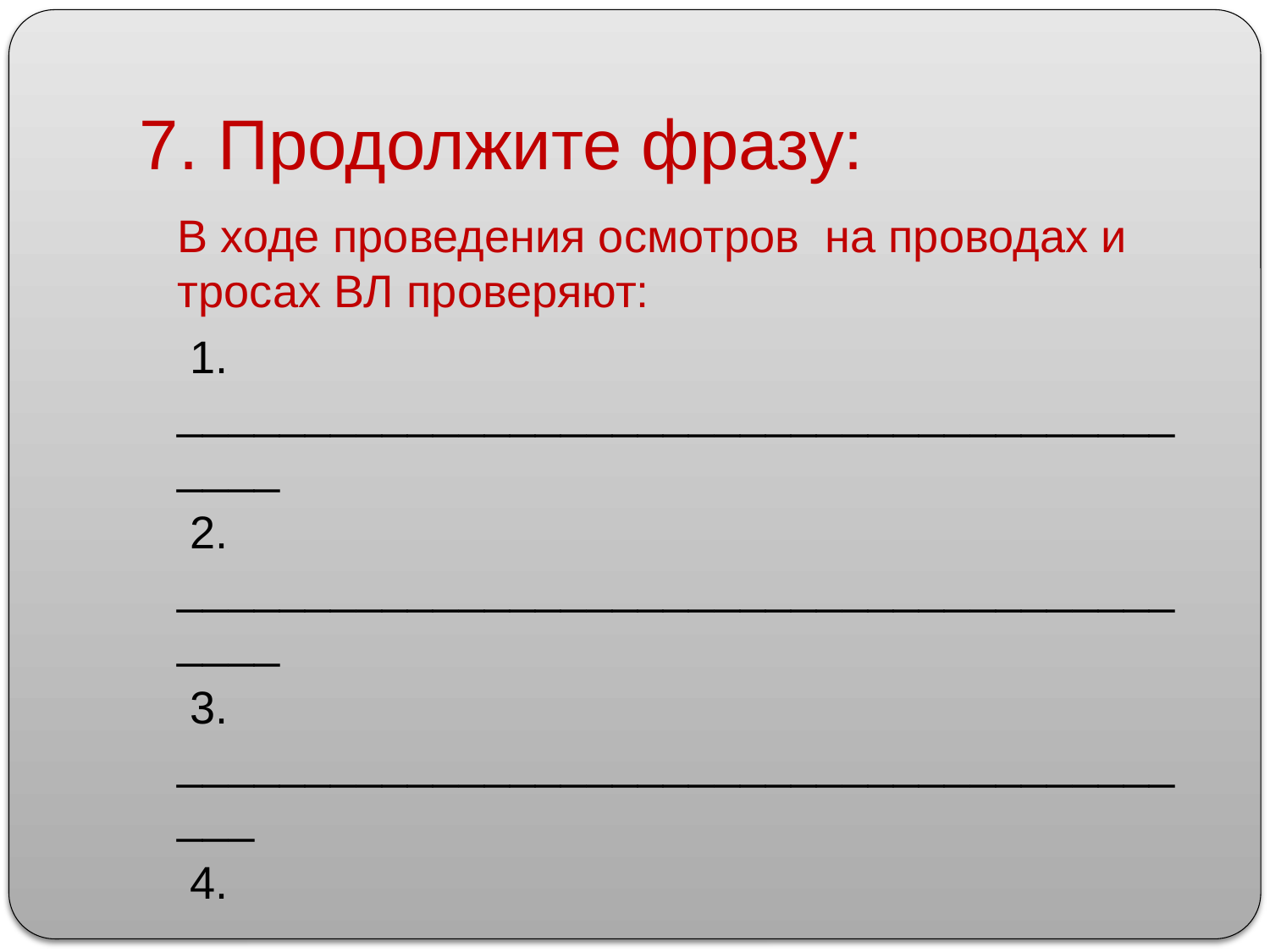

# 7. Продолжите фразу:
   В ходе проведения осмотров  на проводах и тросах ВЛ проверяют:
    1. ___________________________________________
    2. ___________________________________________
    3. __________________________________________
    4. _____________________________________________
    5. _____________________________________________